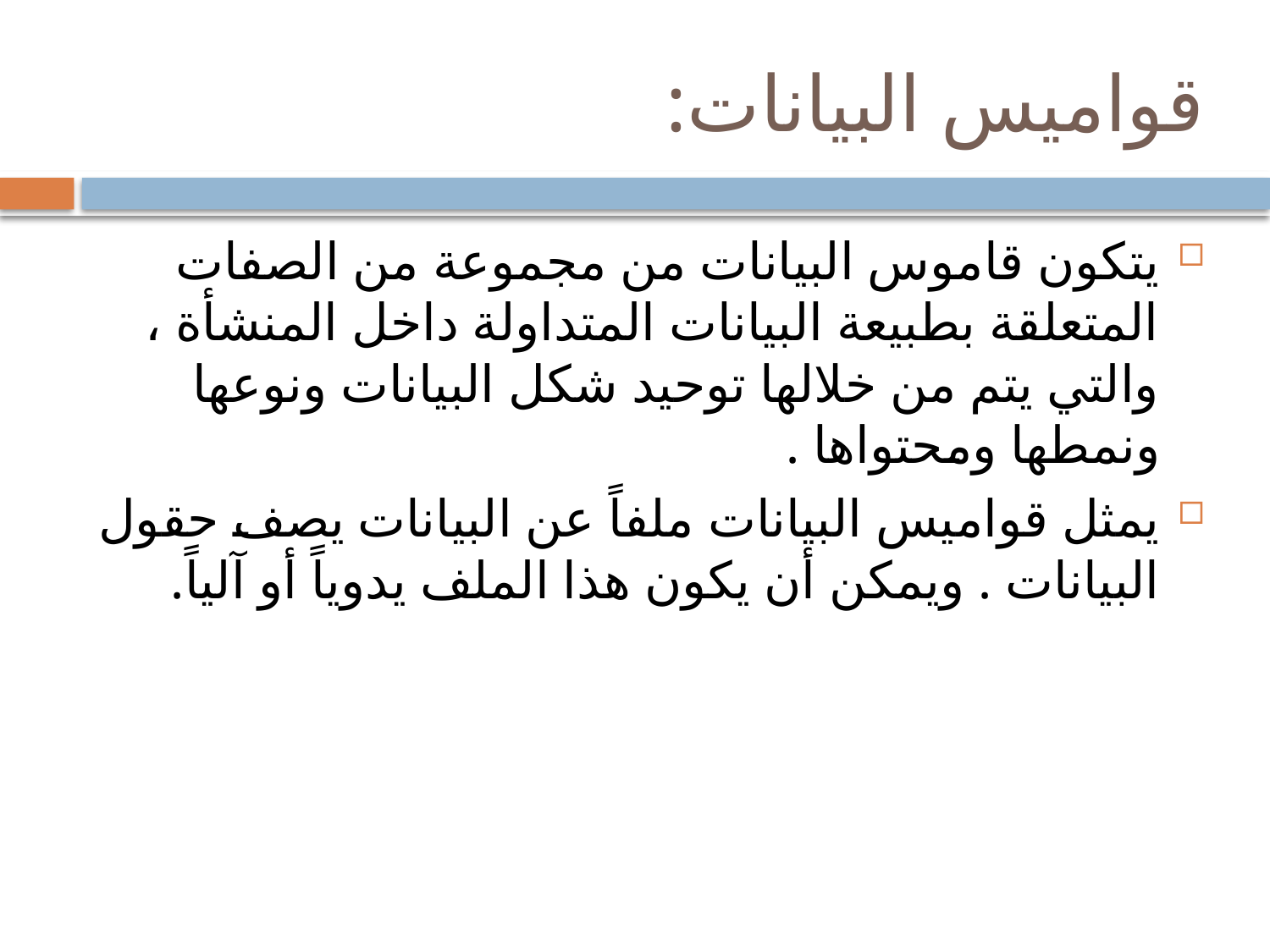

# قواميس البيانات:
يتكون قاموس البيانات من مجموعة من الصفات المتعلقة بطبيعة البيانات المتداولة داخل المنشأة ، والتي يتم من خلالها توحيد شكل البيانات ونوعها ونمطها ومحتواها .
يمثل قواميس البيانات ملفاً عن البيانات يصف حقول البيانات . ويمكن أن يكون هذا الملف يدوياً أو آلياً.